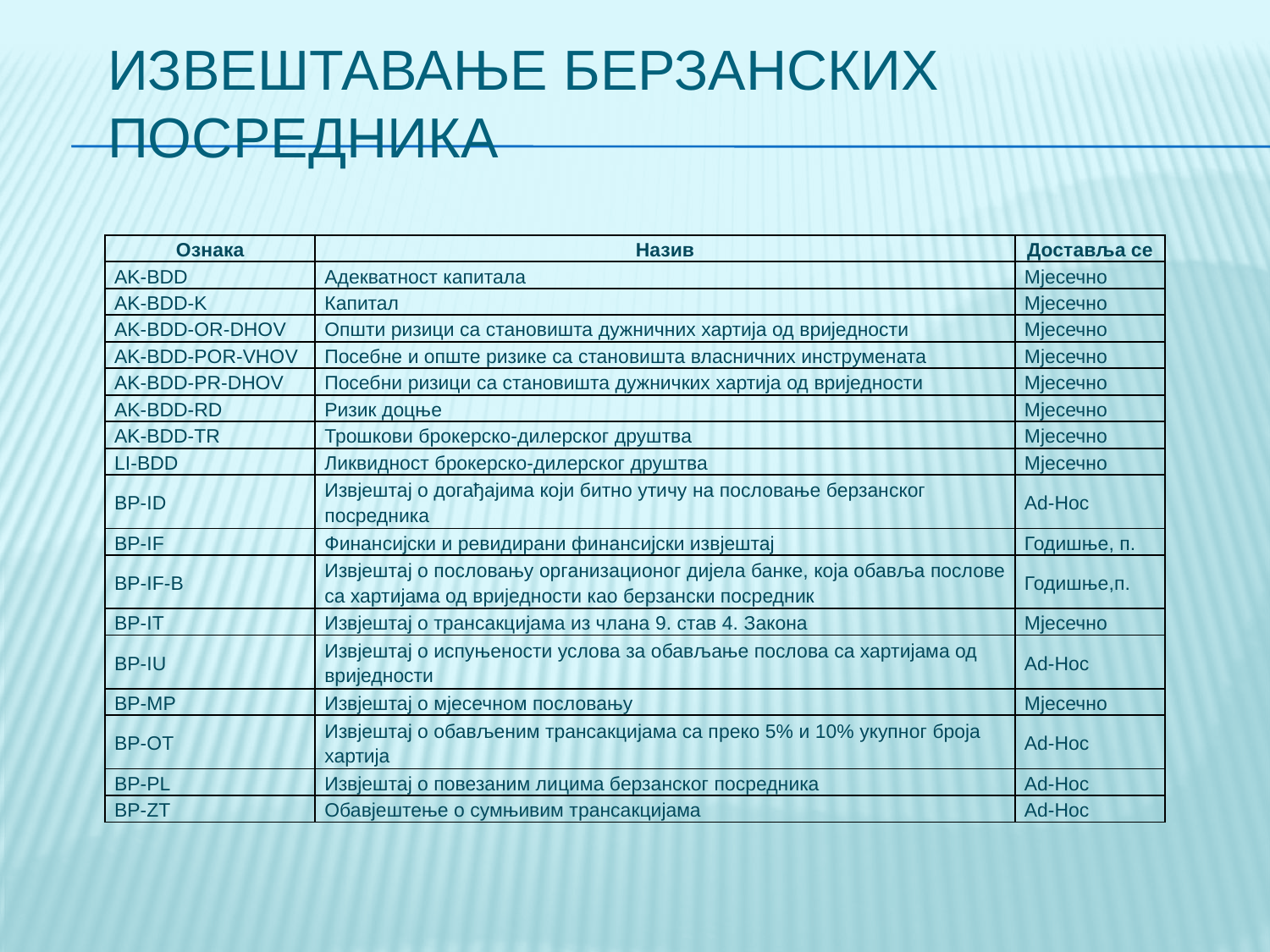

# Извештавање берзанских посредника
| Ознака | Назив | Доставља се |
| --- | --- | --- |
| AK-BDD | Адекватност капитала | Мјесечно |
| AK-BDD-K | Капитал | Мјесечно |
| AK-BDD-OR-DHOV | Општи ризици са становишта дужничних хартија од вриједности | Мјесечно |
| AK-BDD-POR-VHOV | Посебне и опште ризике са становишта власничних инструмената | Мјесечно |
| AK-BDD-PR-DHOV | Посебни ризици са становишта дужничких хартија од вриједности | Мјесечно |
| AK-BDD-RD | Ризик доцње | Мјесечно |
| AK-BDD-TR | Трошкови брокерско-дилерског друштва | Мјесечно |
| LI-BDD | Ликвидност брокерско-дилерског друштва | Мјесечно |
| BP-ID | Извјештај о догађајима који битно утичу на пословање берзанског посредника | Ad-Hoc |
| BP-IF | Финансијски и ревидирани финансијски извјештај | Годишње, п. |
| BP-IF-B | Извјештај о пословању организационог дијела банке, која обавља послове са хартијама од вриједности као берзански посредник | Годишње,п. |
| BP-IT | Извјештај о трансакцијама из члана 9. став 4. Закона | Мјесечно |
| BP-IU | Извјештај о испуњености услова за обављање послова са хартијама од вриједности | Ad-Hoc |
| BP-MP | Извјештај о мјесечном пословању | Мјесечно |
| BP-OT | Извјештај о обављеним трансакцијама са преко 5% и 10% укупног броја хартија | Ad-Hoc |
| BP-PL | Извјештај о повезаним лицима берзанског посредника | Ad-Hoc |
| BP-ZT | Обавјештење о сумњивим трансакцијама | Ad-Hoc |